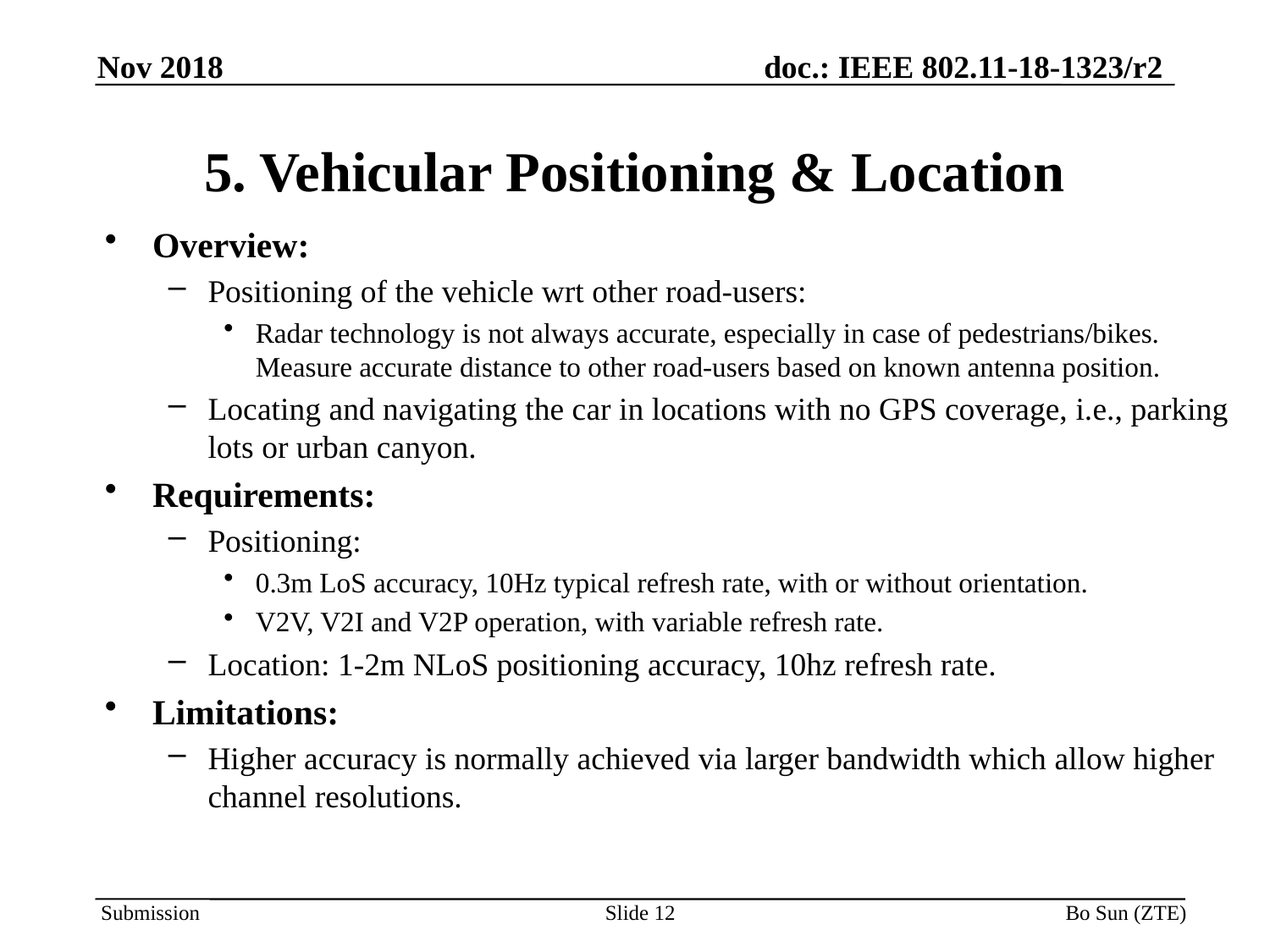

# 5. Vehicular Positioning & Location
Overview:
Positioning of the vehicle wrt other road-users:
Radar technology is not always accurate, especially in case of pedestrians/bikes. Measure accurate distance to other road-users based on known antenna position.
Locating and navigating the car in locations with no GPS coverage, i.e., parking lots or urban canyon.
Requirements:
Positioning:
0.3m LoS accuracy, 10Hz typical refresh rate, with or without orientation.
V2V, V2I and V2P operation, with variable refresh rate.
Location: 1-2m NLoS positioning accuracy, 10hz refresh rate.
Limitations:
Higher accuracy is normally achieved via larger bandwidth which allow higher channel resolutions.

Slide 12
Bo Sun (ZTE)